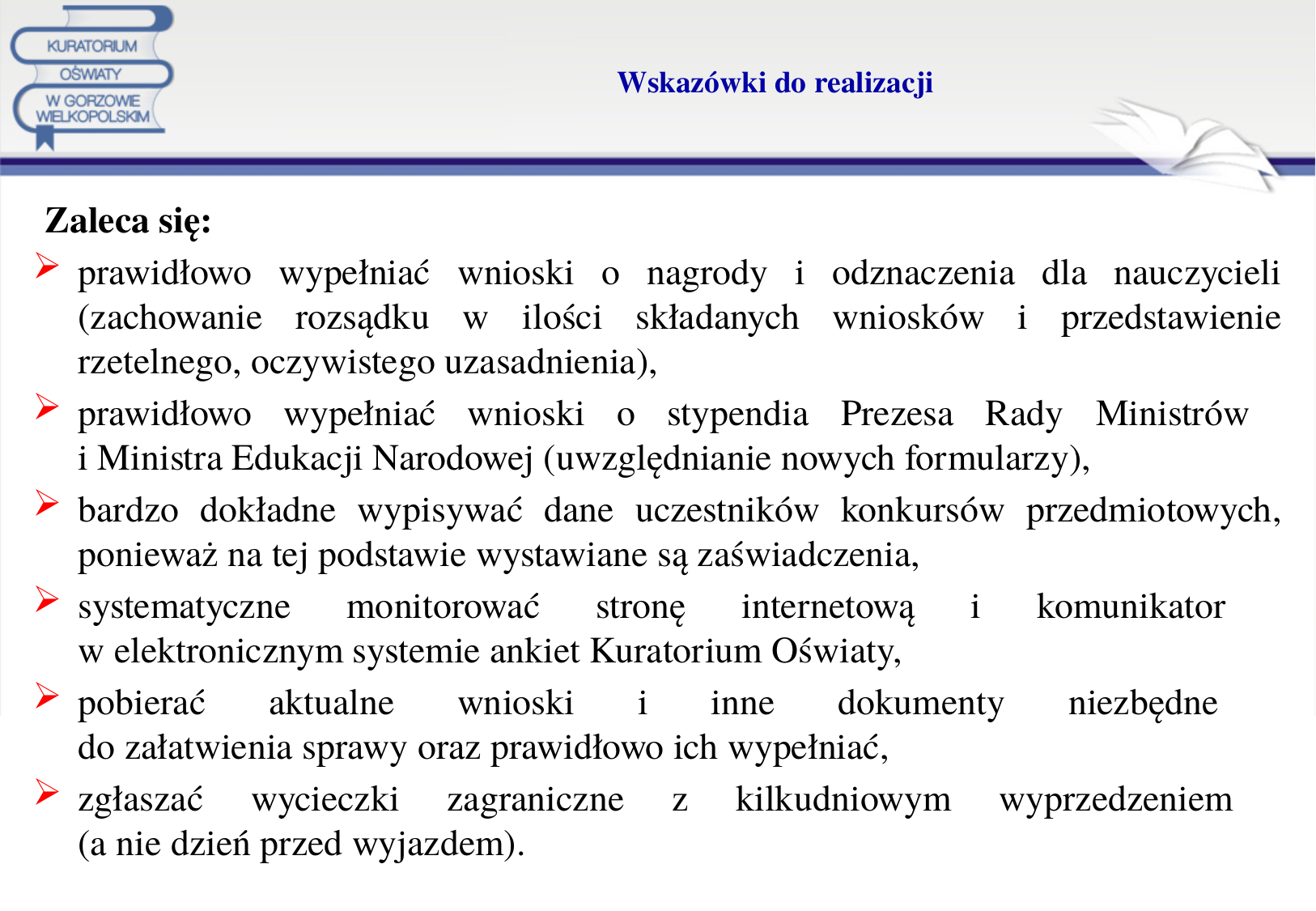

# Wskazówki do realizacji
 Zaleca się:
prawidłowo wypełniać wnioski o nagrody i odznaczenia dla nauczycieli (zachowanie rozsądku w ilości składanych wniosków i przedstawienie rzetelnego, oczywistego uzasadnienia),
prawidłowo wypełniać wnioski o stypendia Prezesa Rady Ministrów
i Ministra Edukacji Narodowej (uwzględnianie nowych formularzy),
bardzo dokładne wypisywać dane uczestników konkursów przedmiotowych, ponieważ na tej podstawie wystawiane są zaświadczenia,
systematyczne monitorować stronę internetową i komunikator
w elektronicznym systemie ankiet Kuratorium Oświaty,
pobierać aktualne wnioski i inne dokumenty niezbędne
do załatwienia sprawy oraz prawidłowo ich wypełniać,
zgłaszać wycieczki zagraniczne z kilkudniowym wyprzedzeniem
(a nie dzień przed wyjazdem).